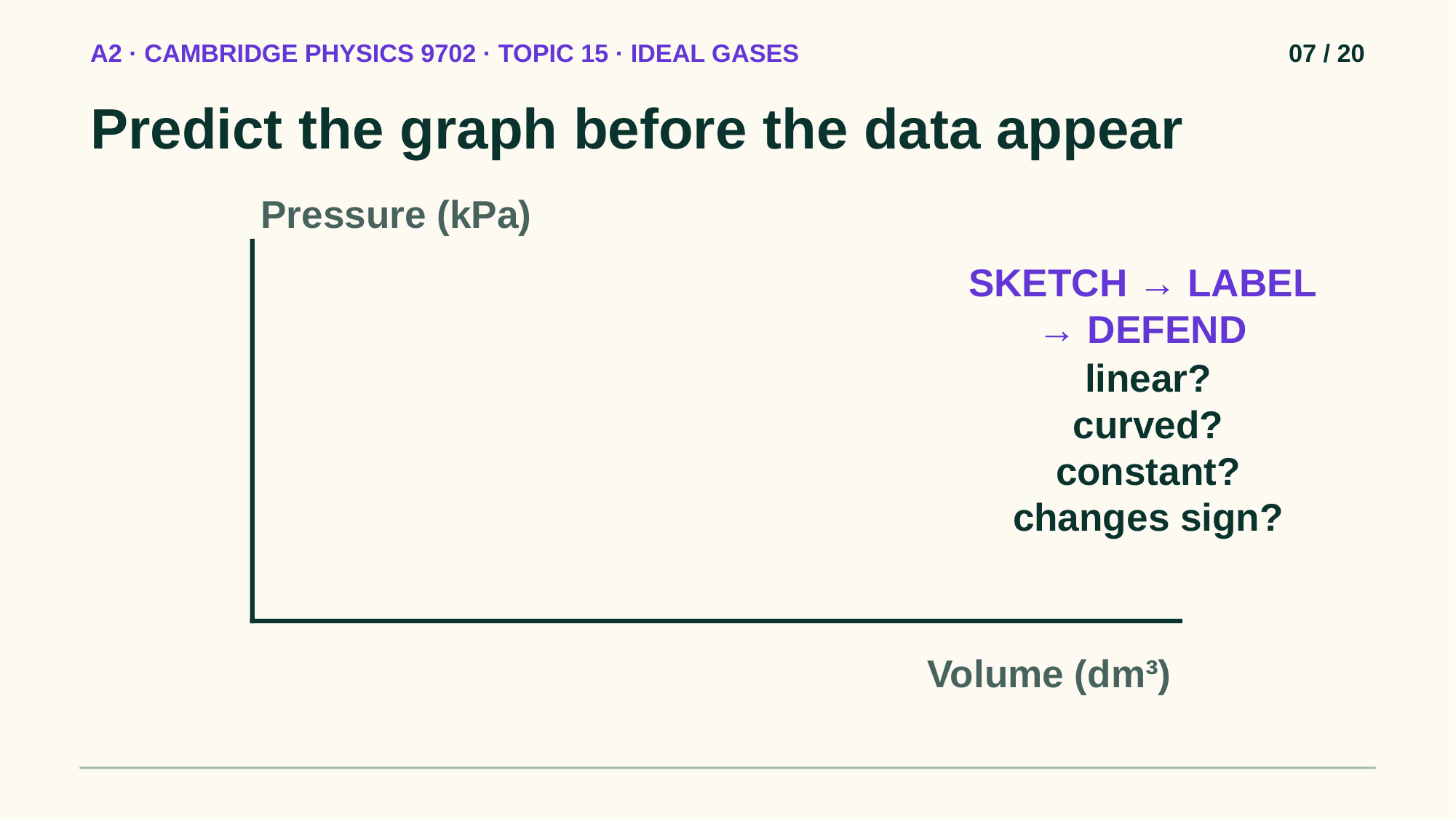

A2 · CAMBRIDGE PHYSICS 9702 · TOPIC 15 · IDEAL GASES
07 / 20
Predict the graph before the data appear
Pressure (kPa)

SKETCH → LABEL → DEFEND
linear?
curved?
constant?
changes sign?

Volume (dm³)